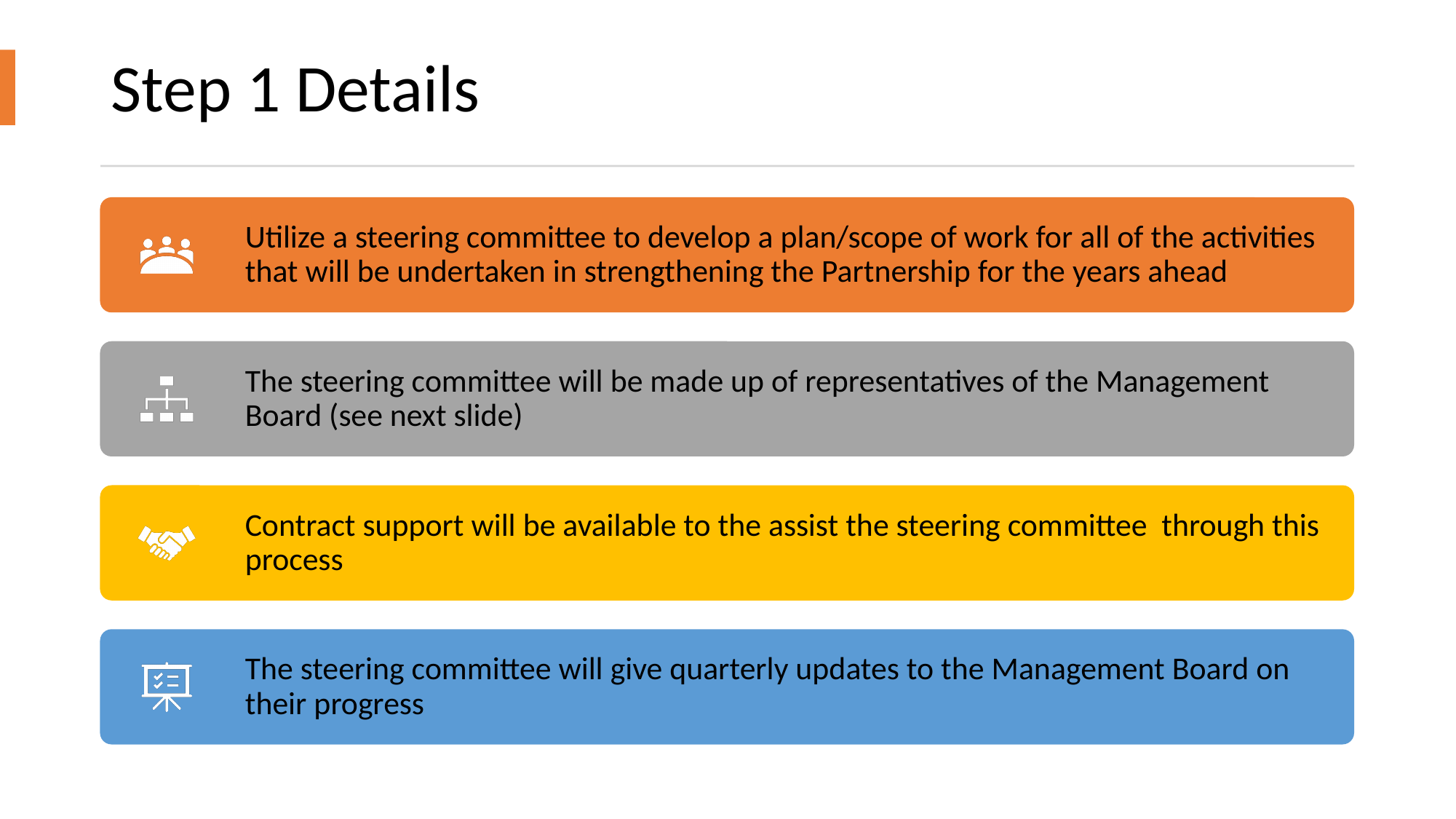

# Step 1 Details

Utilize a steering committee to develop a plan/scope of work for all of the activities that will be undertaken in strengthening the Partnership for the years ahead
The steering committee will be made up of representatives of the Management Board (see next slide)
Contract support will be available to the assist the steering committee  through this process
The steering committee will give quarterly updates to the Management Board on their progress